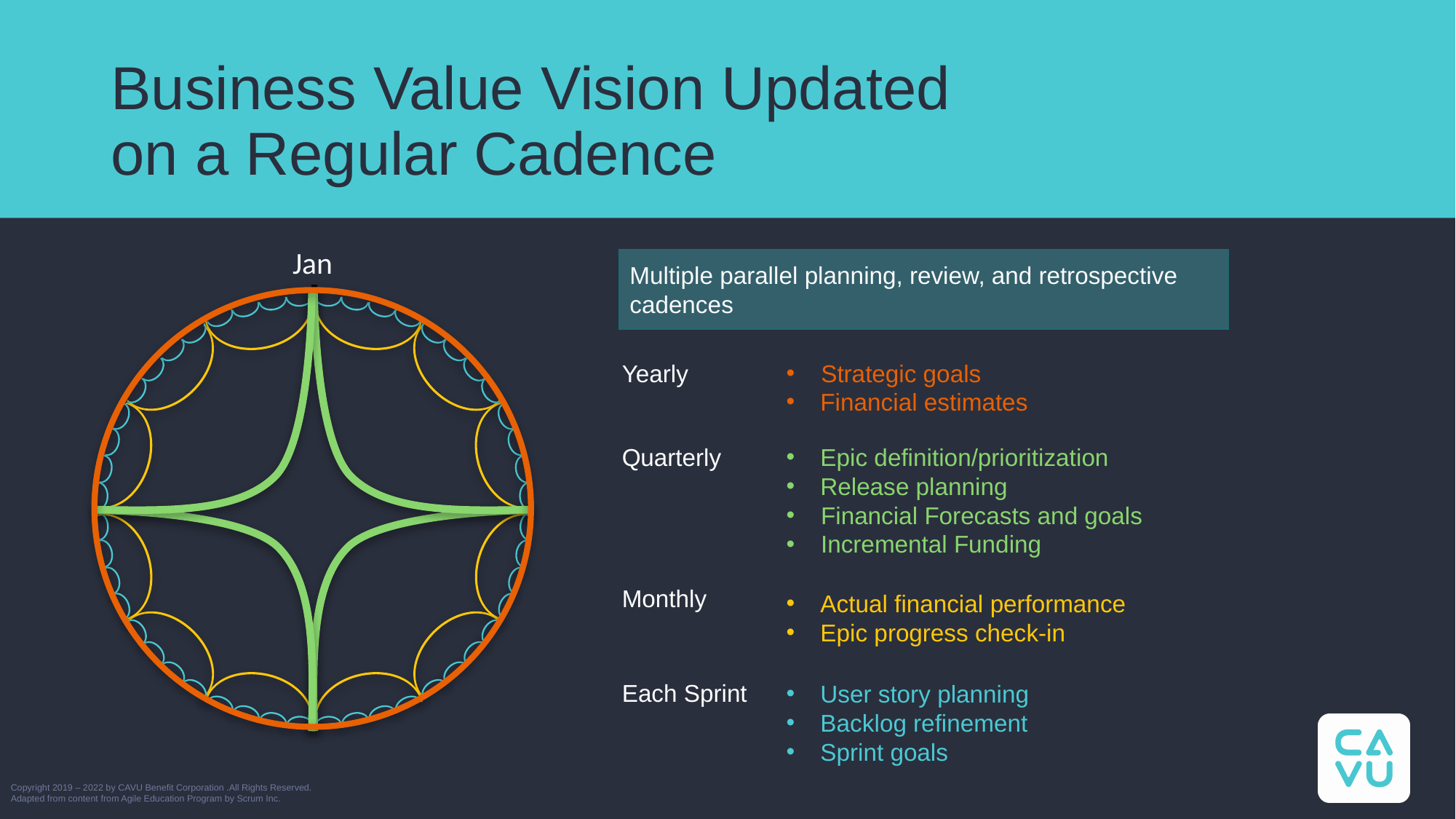

# Business Value Vision Updated on a Regular Cadence
Jan
Multiple parallel planning, review, and retrospective cadences

Yearly
Strategic goals
Financial estimates
Quarterly
Epic definition/prioritization
Release planning
Financial Forecasts and goals
Incremental Funding

Monthly
Actual financial performance
Epic progress check-in
Each Sprint
User story planning
Backlog refinement
Sprint goals